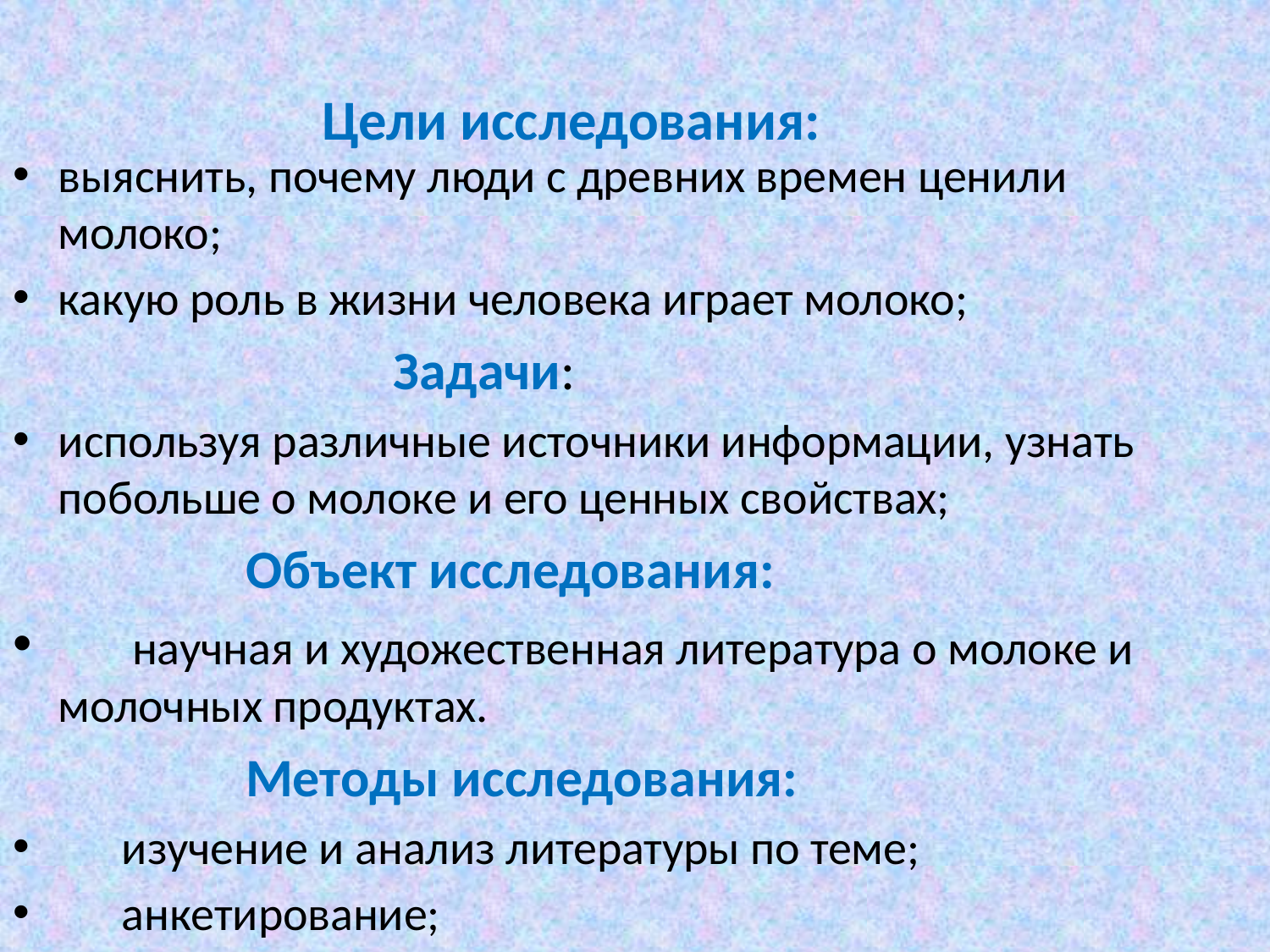

Цели исследования:
выяснить, почему люди с древних времен ценили молоко;
какую роль в жизни человека играет молоко;
                               Задачи:
используя различные источники информации, узнать побольше о молоке и его ценных свойствах;
                   Объект исследования:
      научная и художественная литература о молоке и молочных продуктах.
                      Методы исследования:
      изучение и анализ литературы по теме;
      анкетирование;